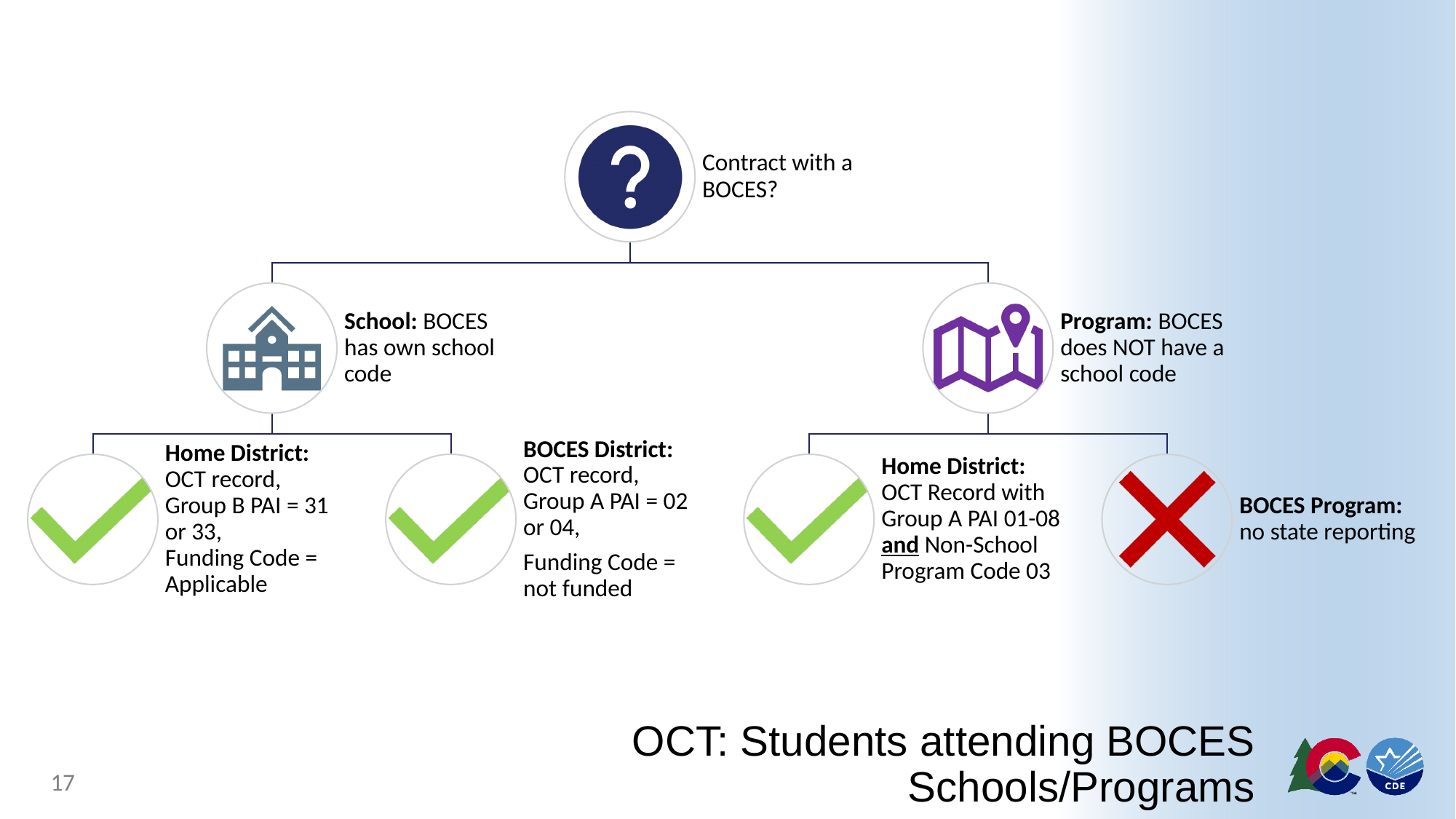

Contract with a BOCES?
School: BOCES has own school code
Home District: OCT record,
Group B PAI = 31 or 33,
Funding Code = Applicable
BOCES District: OCT record,
Group A PAI = 02 or 04,
Funding Code = not funded
Program: BOCES does NOT have a school code
Home District: OCT Record with Group A PAI 01-08 and Non-School Program Code 03
BOCES Program: no state reporting
# OCT: Students attending BOCES Schools/Programs
17